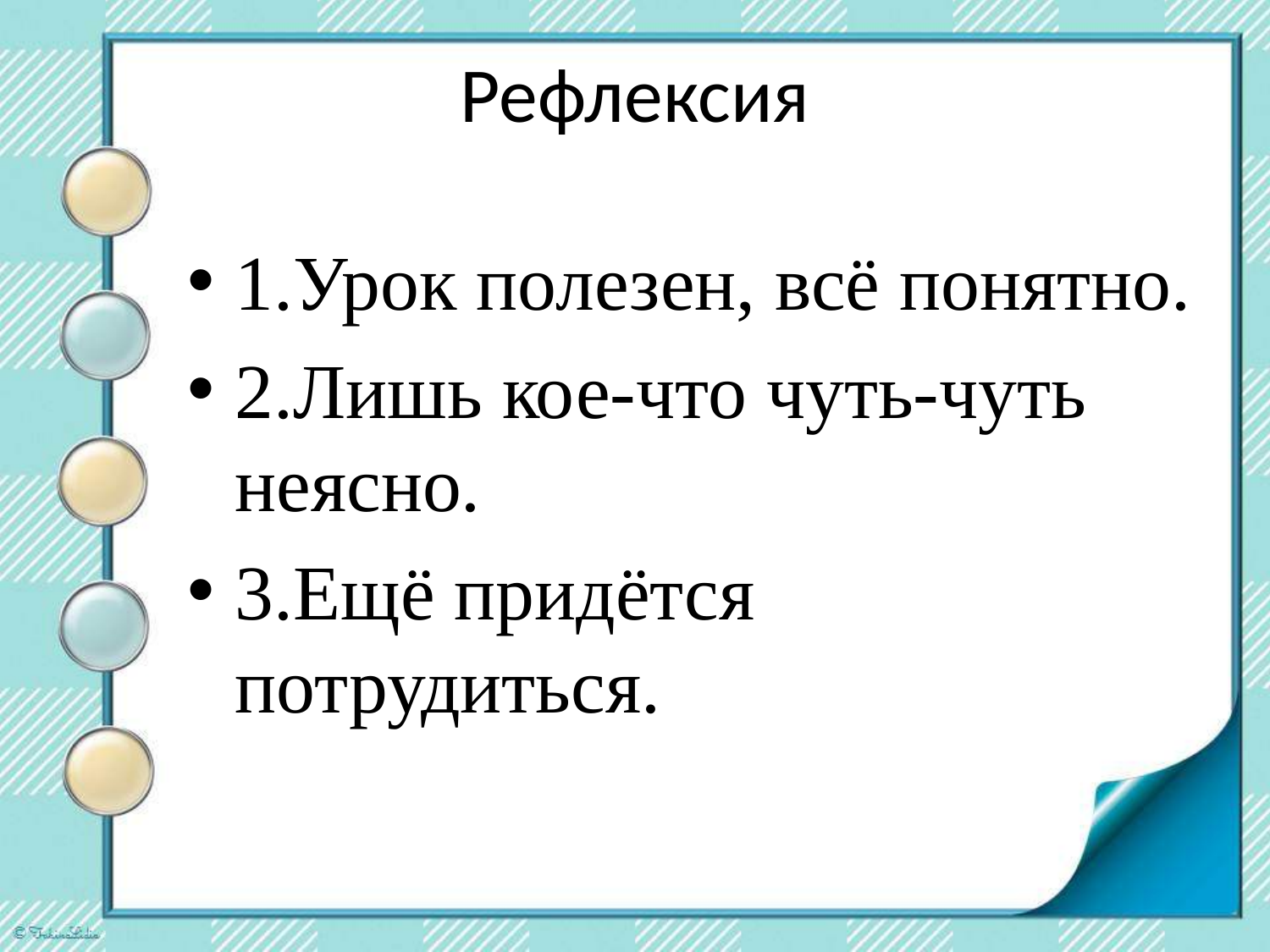

# Рефлексия
1.Урок полезен, всё понятно.
2.Лишь кое-что чуть-чуть неясно.
3.Ещё придётся потрудиться.